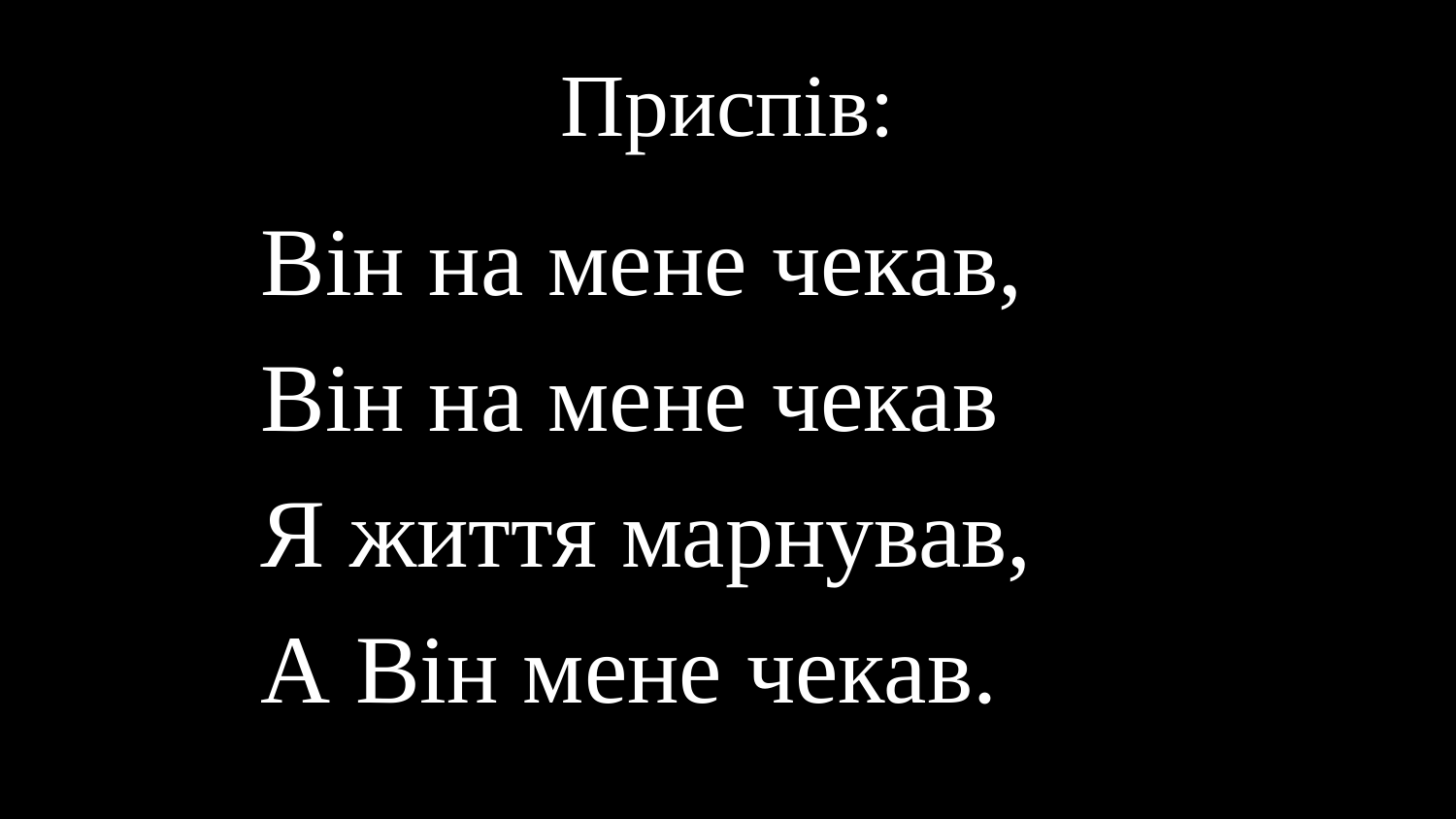

# Приспів:
Він на мене чекав,
Він на мене чекав
Я життя марнував,
А Він мене чекав.